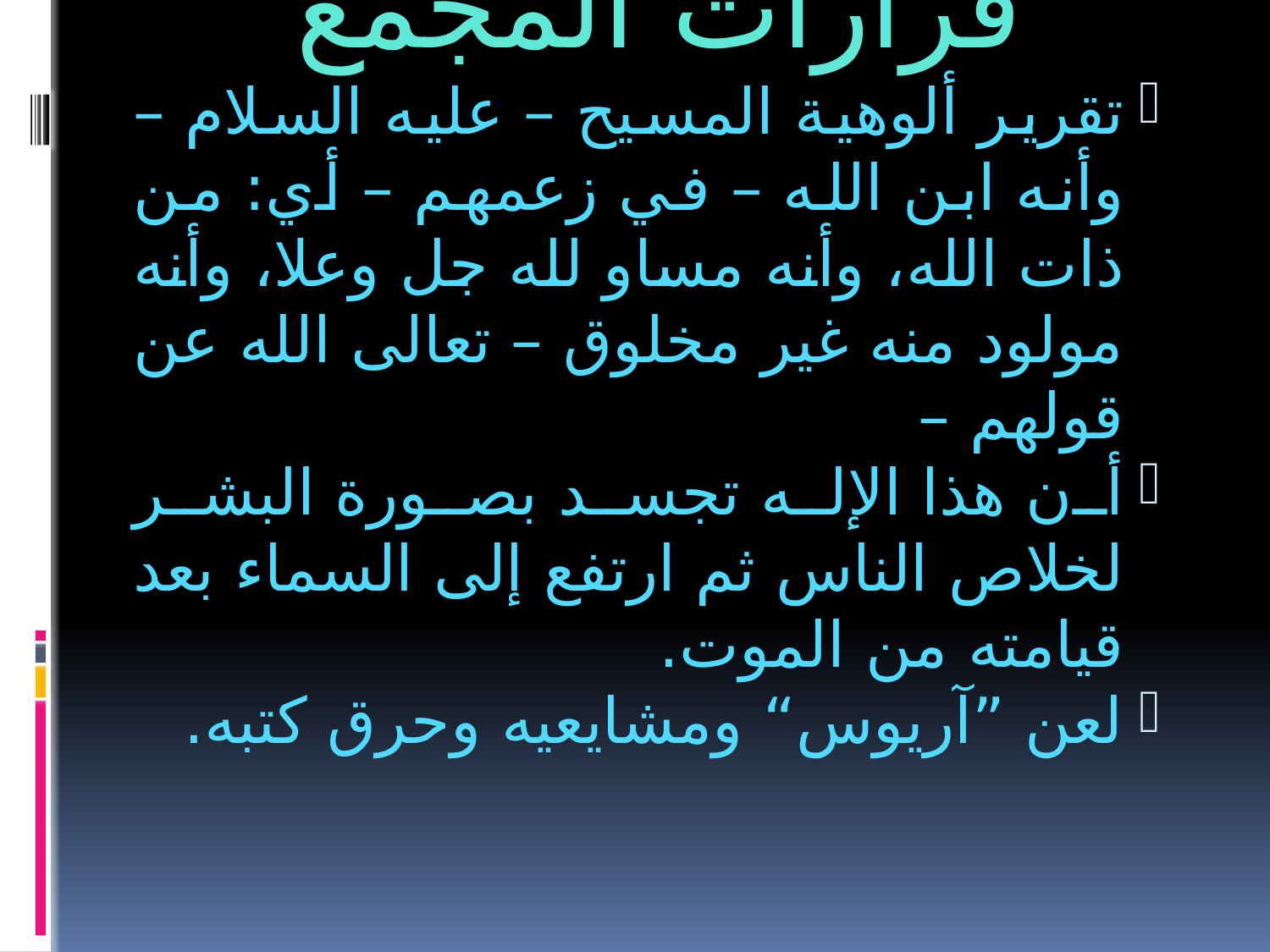

قرارات المجمع
تقرير ألوهية المسيح – عليه السلام – وأنه ابن الله – في زعمهم – أي: من ذات الله، وأنه مساو لله جل وعلا، وأنه مولود منه غير مخلوق – تعالى الله عن قولهم –
أن هذا الإله تجسد بصورة البشر لخلاص الناس ثم ارتفع إلى السماء بعد قيامته من الموت.
لعن ”آريوس“ ومشايعيه وحرق كتبه.